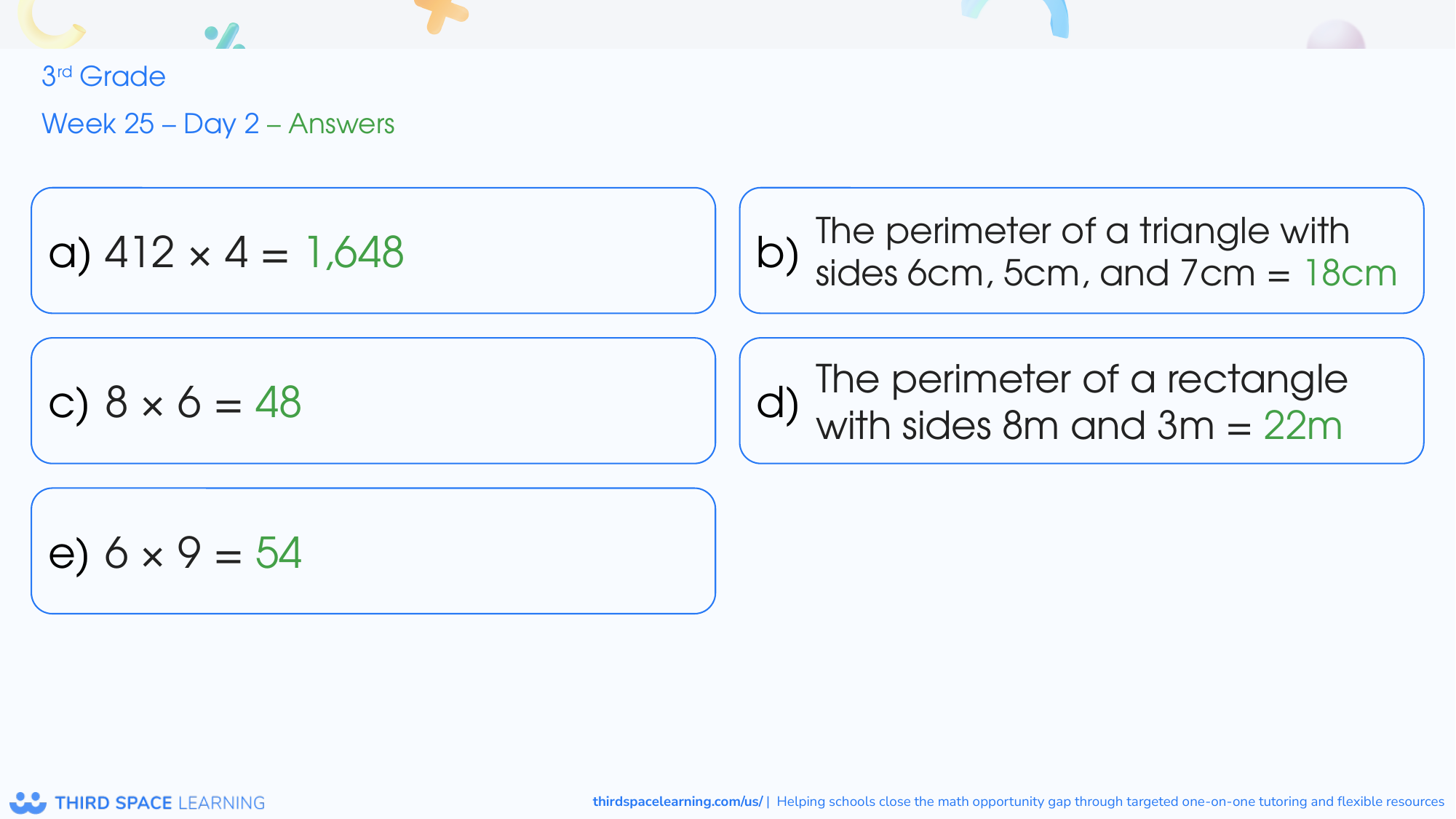

3rd Grade
Week 25 – Day 2 – Answers
412 × 4 = 1,648
The perimeter of a triangle with sides 6cm, 5cm, and 7cm = 18cm
8 × 6 = 48
The perimeter of a rectangle with sides 8m and 3m = 22m
6 × 9 = 54